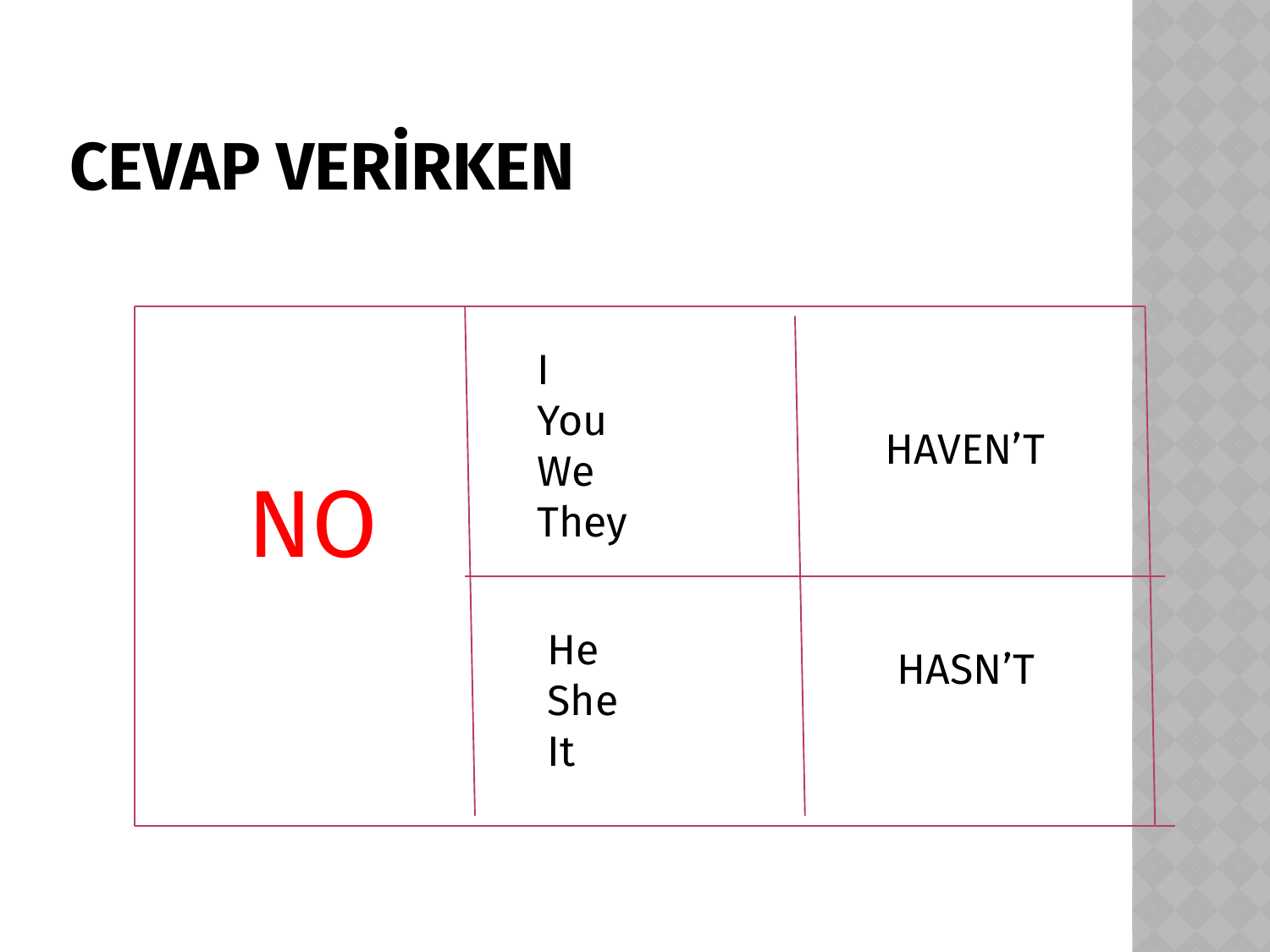

# CEVAP VERİRKEN

I
You
We
They
HAVEN’T
NO
He
She
It
HASN’T